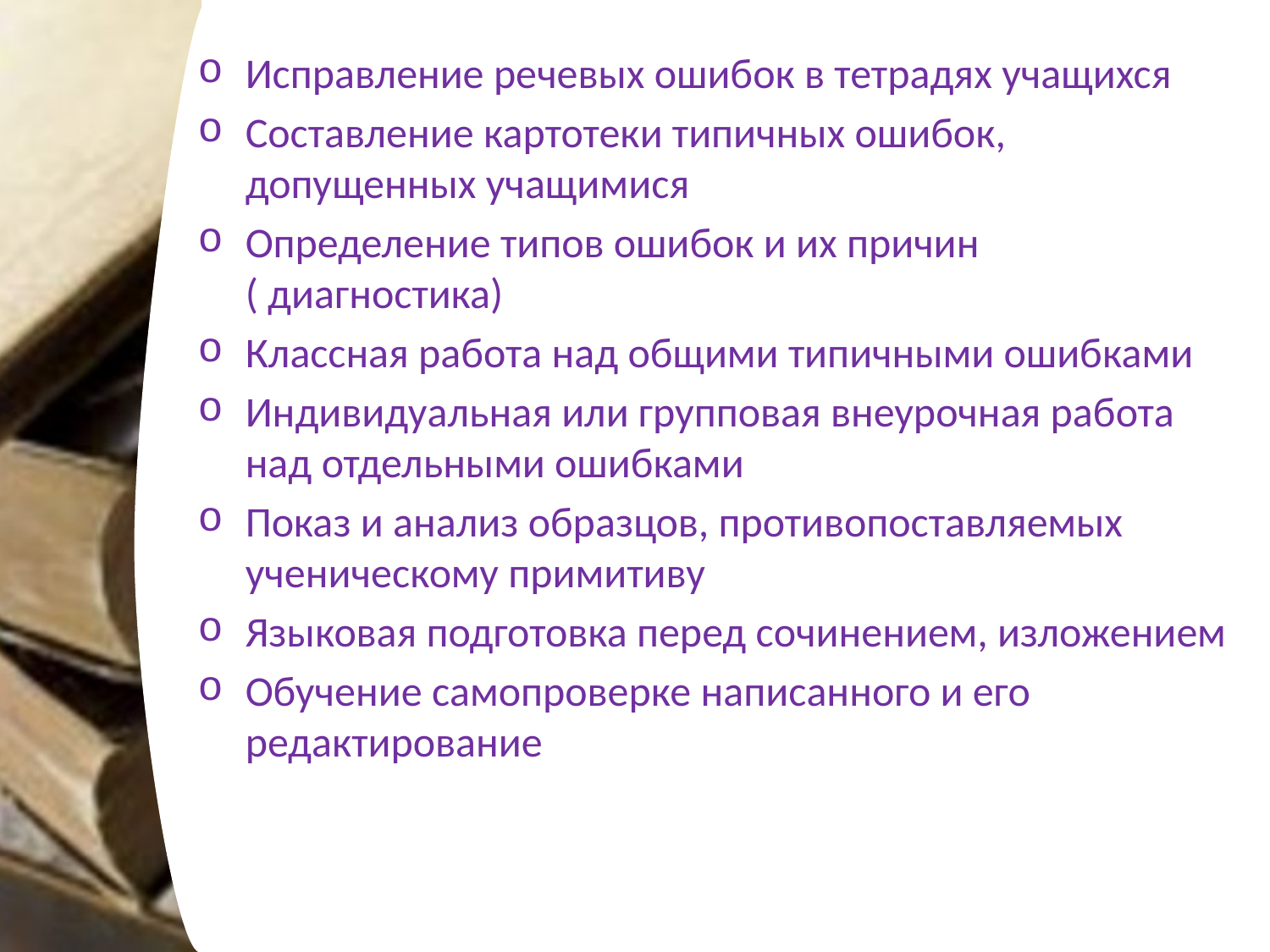

#
Исправление речевых ошибок в тетрадях учащихся
Составление картотеки типичных ошибок, допущенных учащимися
Определение типов ошибок и их причин ( диагностика)
Классная работа над общими типичными ошибками
Индивидуальная или групповая внеурочная работа над отдельными ошибками
Показ и анализ образцов, противопоставляемых  ученическому примитиву
Языковая подготовка перед сочинением, изложением
Обучение самопроверке написанного и его редактирование